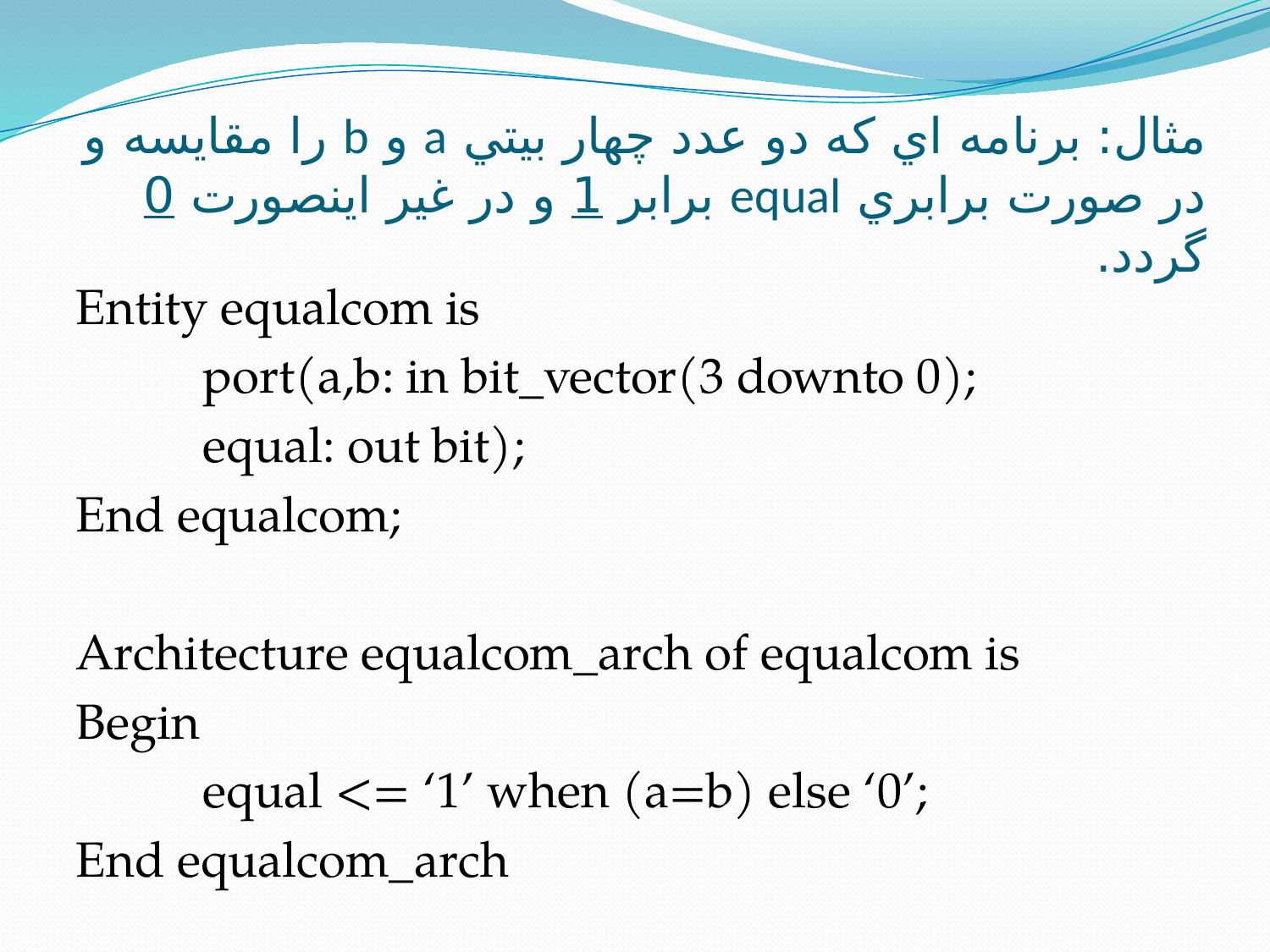

# مثال: برنامه اي که دو عدد چهار بيتي a و b را مقايسه و در صورت برابري equal برابر 1 و در غير اينصورت 0 گردد.
Entity equalcom is
	port(a,b: in bit_vector(3 downto 0);
	equal: out bit);
End equalcom;

Architecture equalcom_arch of equalcom is
Begin
	equal <= ‘1’ when (a=b) else ‘0’;
End equalcom_arch